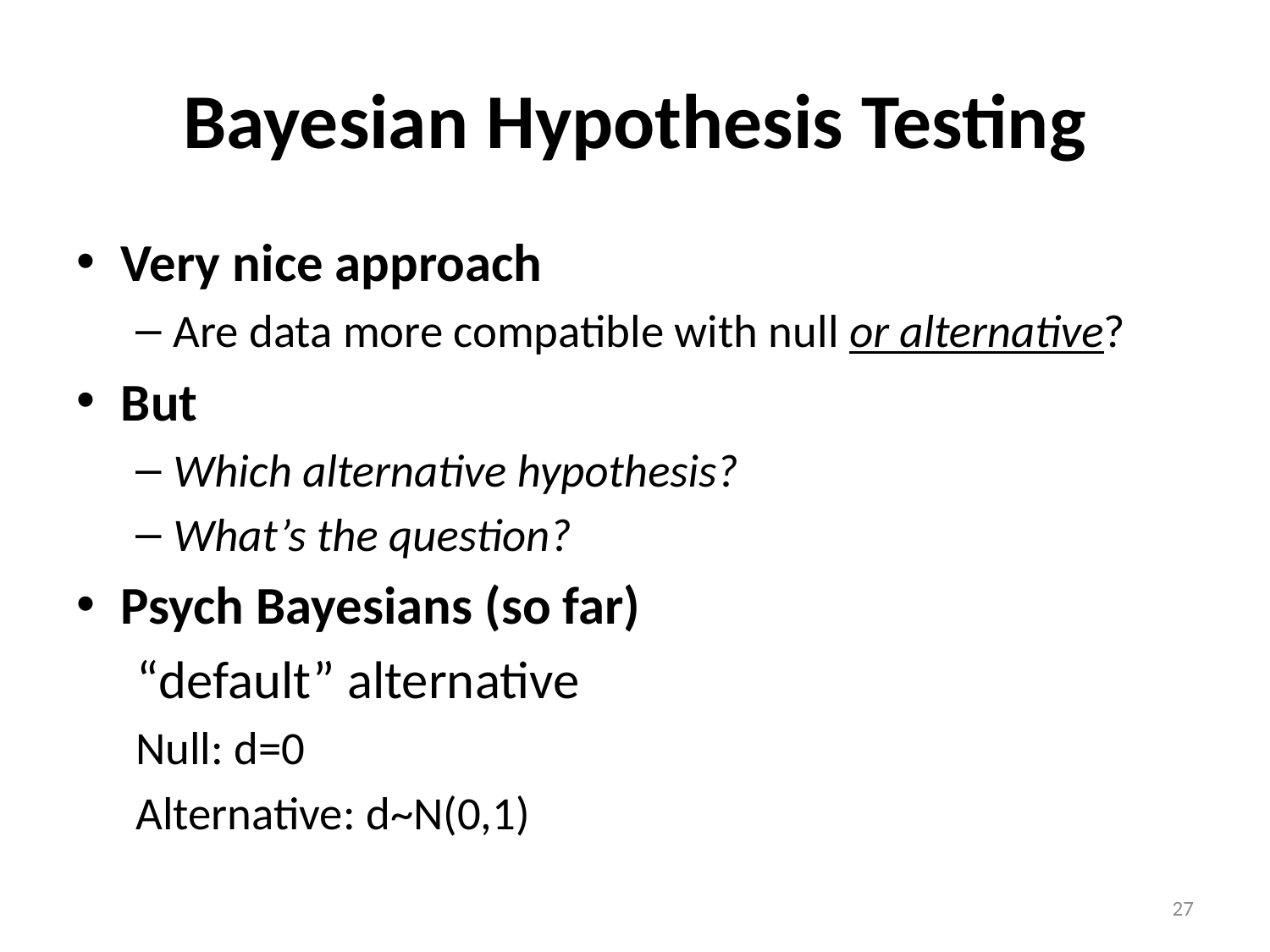

# Bayesian Hypothesis Testing
Very nice approach
Are data more compatible with null or alternative?
But
Which alternative hypothesis?
What’s the question?
Psych Bayesians (so far)
     “default” alternative
Null: d=0
Alternative: d~N(0,1)
27